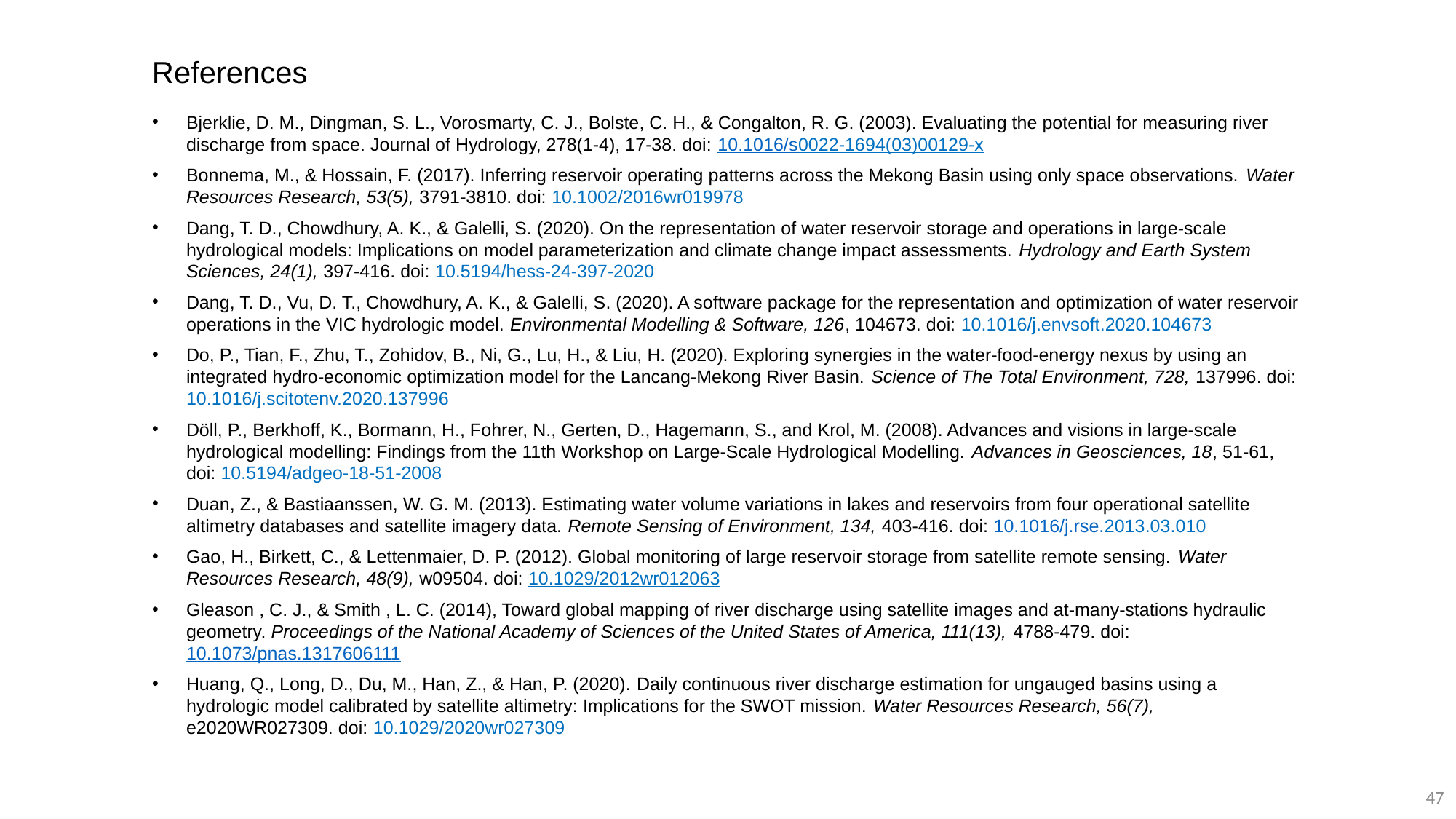

References
Bjerklie, D. M., Dingman, S. L., Vorosmarty, C. J., Bolste, C. H., & Congalton, R. G. (2003). Evaluating the potential for measuring river discharge from space. Journal of Hydrology, 278(1-4), 17-38. doi: 10.1016/s0022-1694(03)00129-x
Bonnema, M., & Hossain, F. (2017). Inferring reservoir operating patterns across the Mekong Basin using only space observations. Water Resources Research, 53(5), 3791-3810. doi: 10.1002/2016wr019978
Dang, T. D., Chowdhury, A. K., & Galelli, S. (2020). On the representation of water reservoir storage and operations in large-scale hydrological models: Implications on model parameterization and climate change impact assessments. Hydrology and Earth System Sciences, 24(1), 397-416. doi: 10.5194/hess-24-397-2020
Dang, T. D., Vu, D. T., Chowdhury, A. K., & Galelli, S. (2020). A software package for the representation and optimization of water reservoir operations in the VIC hydrologic model. Environmental Modelling & Software, 126, 104673. doi: 10.1016/j.envsoft.2020.104673
Do, P., Tian, F., Zhu, T., Zohidov, B., Ni, G., Lu, H., & Liu, H. (2020). Exploring synergies in the water-food-energy nexus by using an integrated hydro-economic optimization model for the Lancang-Mekong River Basin. Science of The Total Environment, 728, 137996. doi: 10.1016/j.scitotenv.2020.137996
Döll, P., Berkhoff, K., Bormann, H., Fohrer, N., Gerten, D., Hagemann, S., and Krol, M. (2008). Advances and visions in large-scale hydrological modelling: Findings from the 11th Workshop on Large-Scale Hydrological Modelling. Advances in Geosciences, 18, 51-61, doi: 10.5194/adgeo-18-51-2008
Duan, Z., & Bastiaanssen, W. G. M. (2013). Estimating water volume variations in lakes and reservoirs from four operational satellite altimetry databases and satellite imagery data. Remote Sensing of Environment, 134, 403-416. doi: 10.1016/j.rse.2013.03.010
Gao, H., Birkett, C., & Lettenmaier, D. P. (2012). Global monitoring of large reservoir storage from satellite remote sensing. Water Resources Research, 48(9), w09504. doi: 10.1029/2012wr012063
Gleason , C. J., & Smith , L. C. (2014), Toward global mapping of river discharge using satellite images and at-many-stations hydraulic geometry. Proceedings of the National Academy of Sciences of the United States of America, 111(13), 4788-479. doi: 10.1073/pnas.1317606111
Huang, Q., Long, D., Du, M., Han, Z., & Han, P. (2020). Daily continuous river discharge estimation for ungauged basins using a hydrologic model calibrated by satellite altimetry: Implications for the SWOT mission. Water Resources Research, 56(7), e2020WR027309. doi: 10.1029/2020wr027309
47